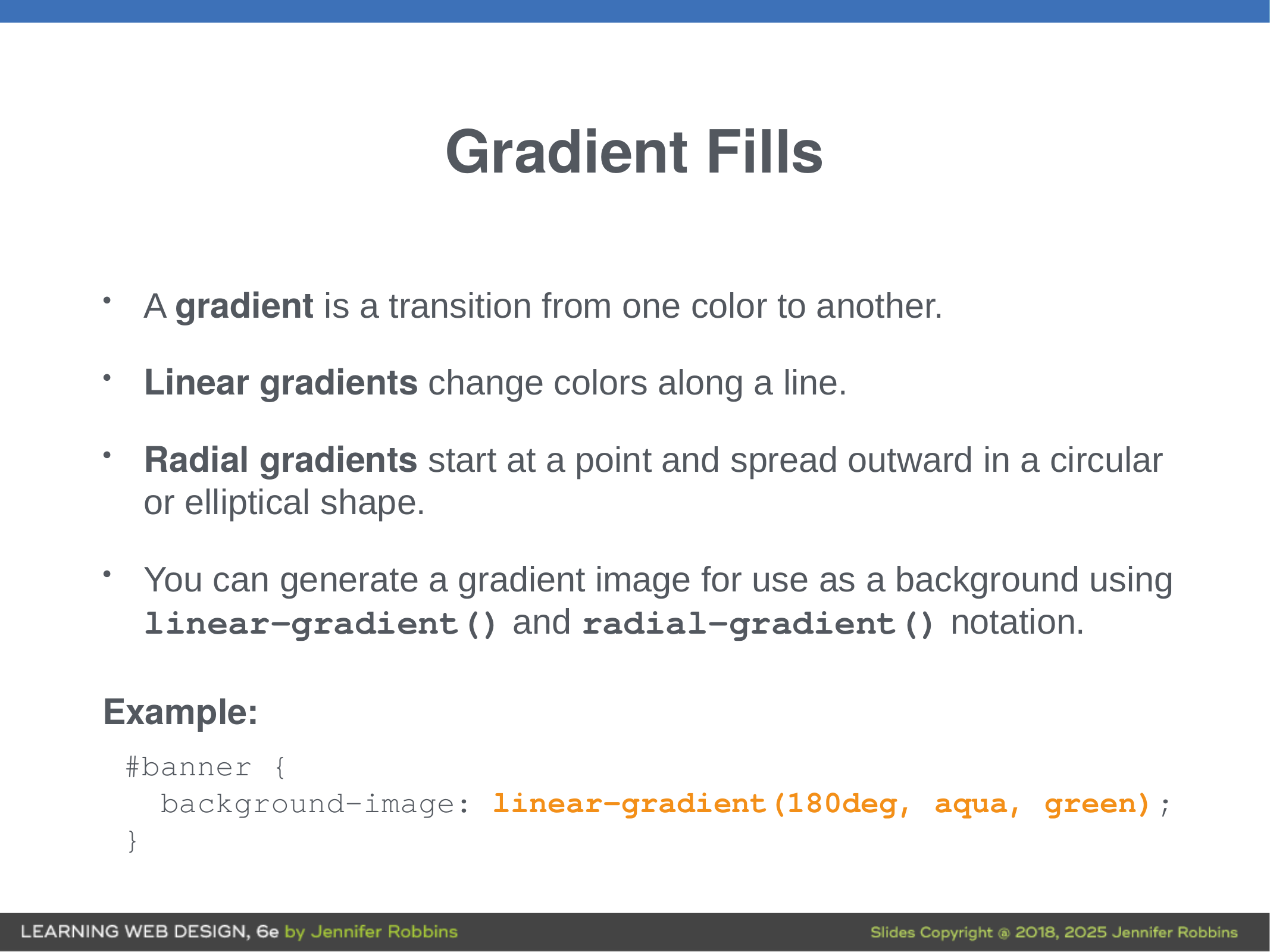

# Gradient Fills
A gradient is a transition from one color to another.
Linear gradients change colors along a line.
Radial gradients start at a point and spread outward in a circular or elliptical shape.
You can generate a gradient image for use as a background using linear-gradient() and radial-gradient() notation.
Example:
#banner {
  background-image: linear-gradient(180deg, aqua, green);
}